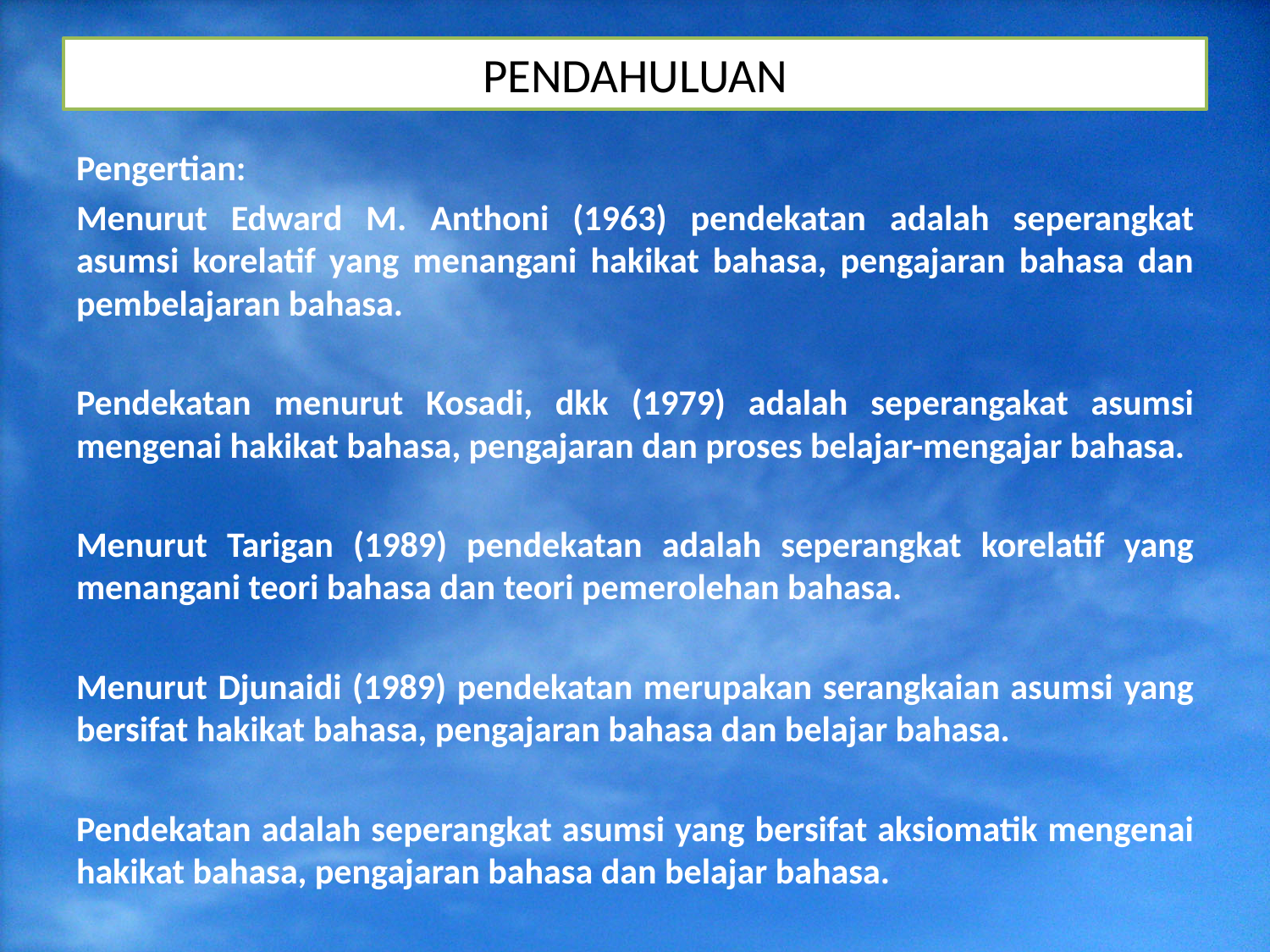

# PENDAHULUAN
Pengertian:
Menurut Edward M. Anthoni (1963) pendekatan adalah seperangkat asumsi korelatif yang menangani hakikat bahasa, pengajaran bahasa dan pembelajaran bahasa.

Pendekatan menurut Kosadi, dkk (1979) adalah seperangakat asumsi mengenai hakikat bahasa, pengajaran dan proses belajar-mengajar bahasa.

Menurut Tarigan (1989) pendekatan adalah seperangkat korelatif yang menangani teori bahasa dan teori pemerolehan bahasa.

Menurut Djunaidi (1989) pendekatan merupakan serangkaian asumsi yang bersifat hakikat bahasa, pengajaran bahasa dan belajar bahasa.

Pendekatan adalah seperangkat asumsi yang bersifat aksiomatik mengenai hakikat bahasa, pengajaran bahasa dan belajar bahasa.